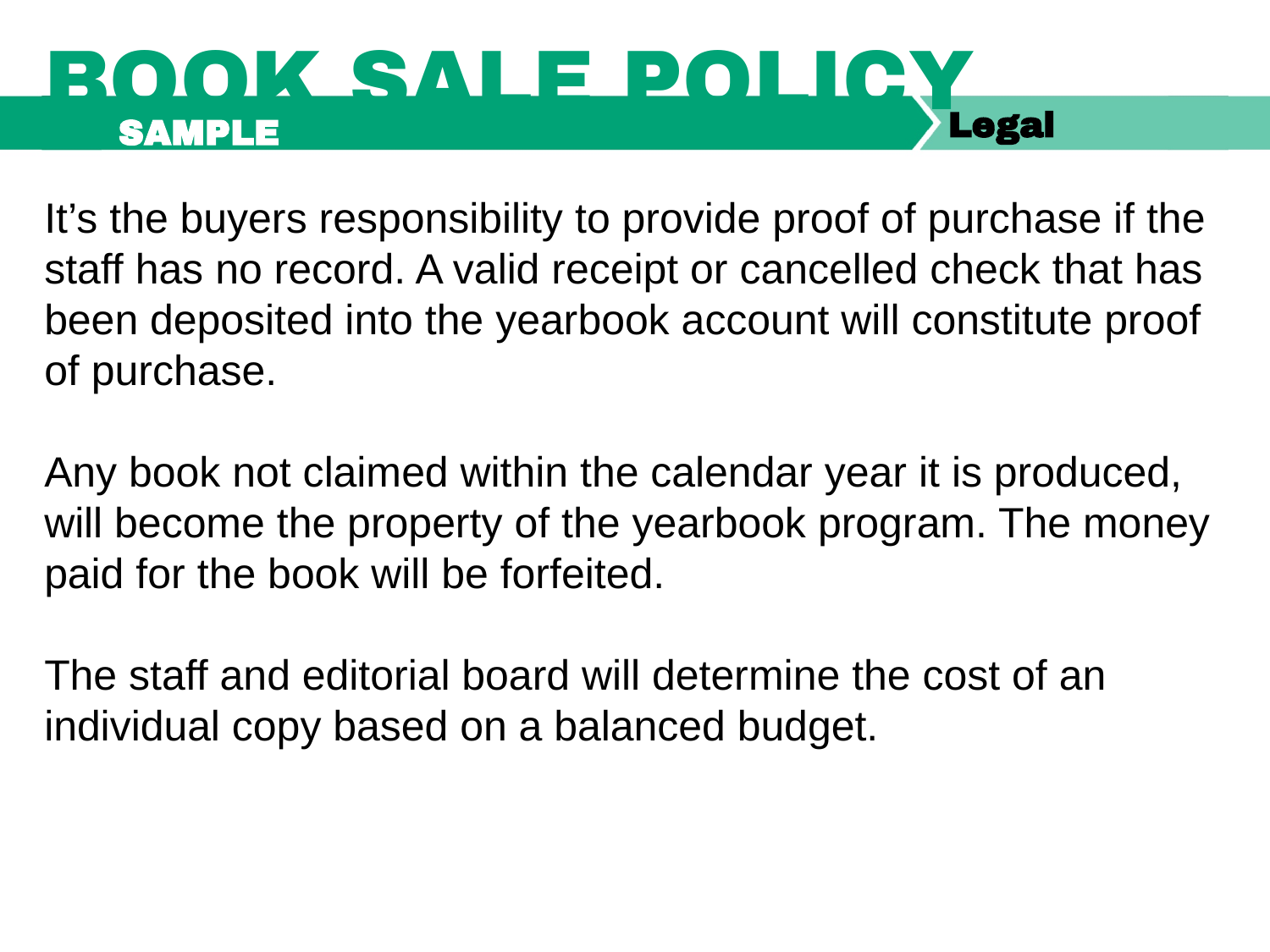

BOOK SALE POLICY
SAMPLE
It’s the buyers responsibility to provide proof of purchase if the staff has no record. A valid receipt or cancelled check that has been deposited into the yearbook account will constitute proof of purchase.

Any book not claimed within the calendar year it is produced, will become the property of the yearbook program. The money paid for the book will be forfeited.

The staff and editorial board will determine the cost of an individual copy based on a balanced budget.